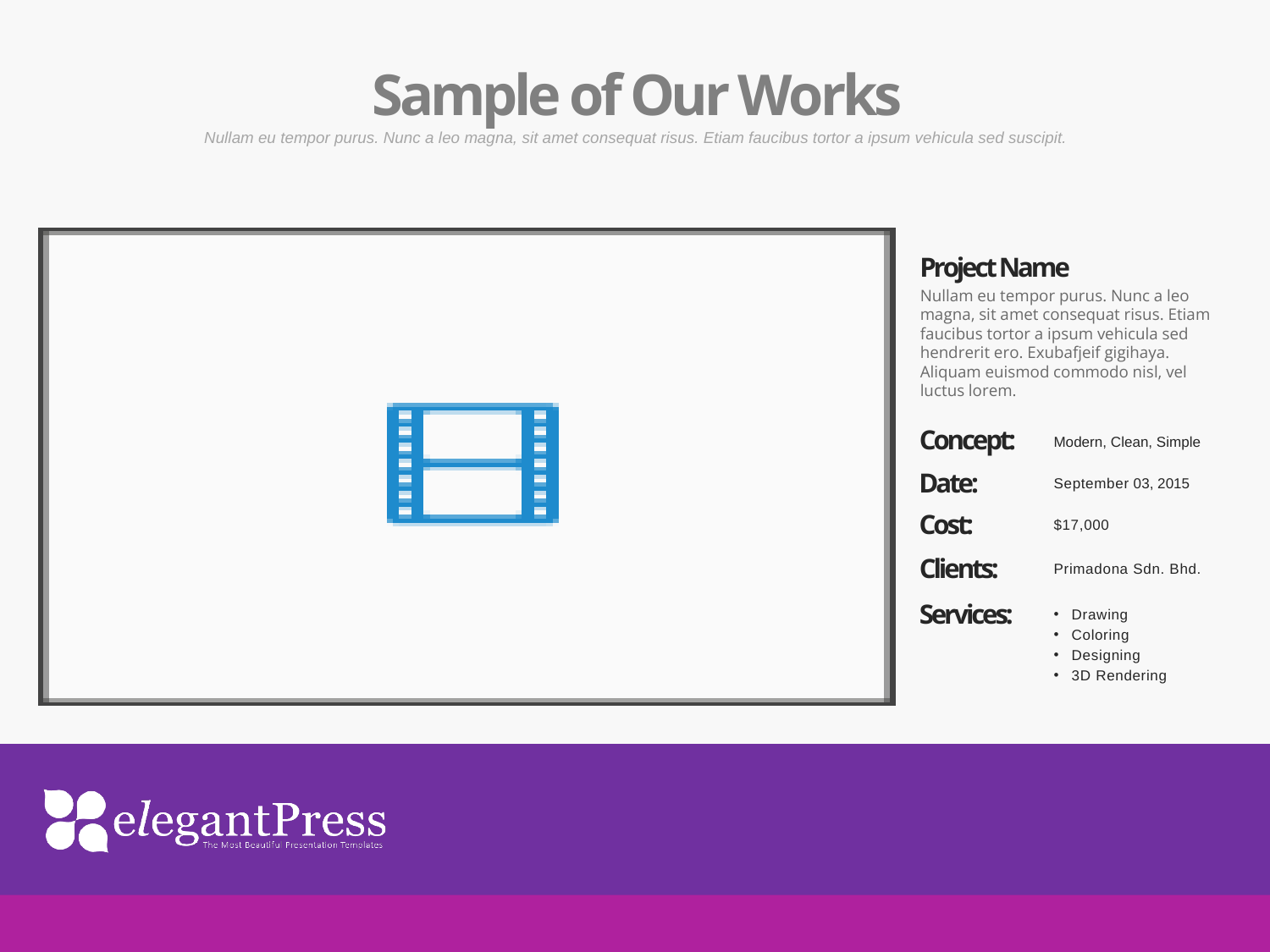

Sample of Our Works
Nullam eu tempor purus. Nunc a leo magna, sit amet consequat risus. Etiam faucibus tortor a ipsum vehicula sed suscipit.

Project Name
Nullam eu tempor purus. Nunc a leo magna, sit amet consequat risus. Etiam faucibus tortor a ipsum vehicula sed hendrerit ero. Exubafjeif gigihaya. Aliquam euismod commodo nisl, vel luctus lorem.
Concept:
Modern, Clean, Simple
Date:
September 03, 2015
Cost:
$17,000
Clients:
Primadona Sdn. Bhd.
Services:
Drawing
Coloring
Designing
3D Rendering